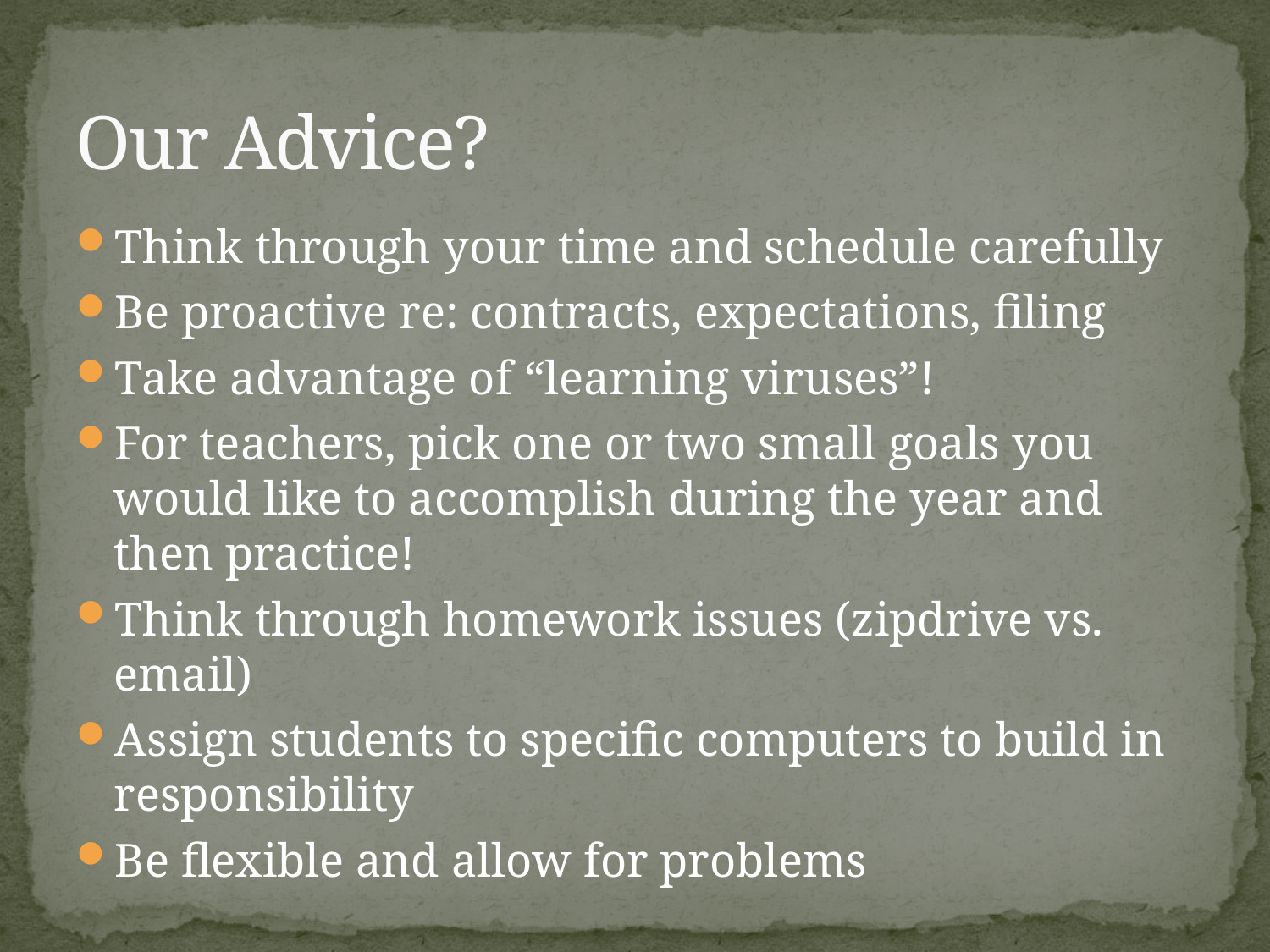

# Our Advice?
Think through your time and schedule carefully
Be proactive re: contracts, expectations, filing
Take advantage of “learning viruses”!
For teachers, pick one or two small goals you would like to accomplish during the year and then practice!
Think through homework issues (zipdrive vs. email)
Assign students to specific computers to build in responsibility
Be flexible and allow for problems